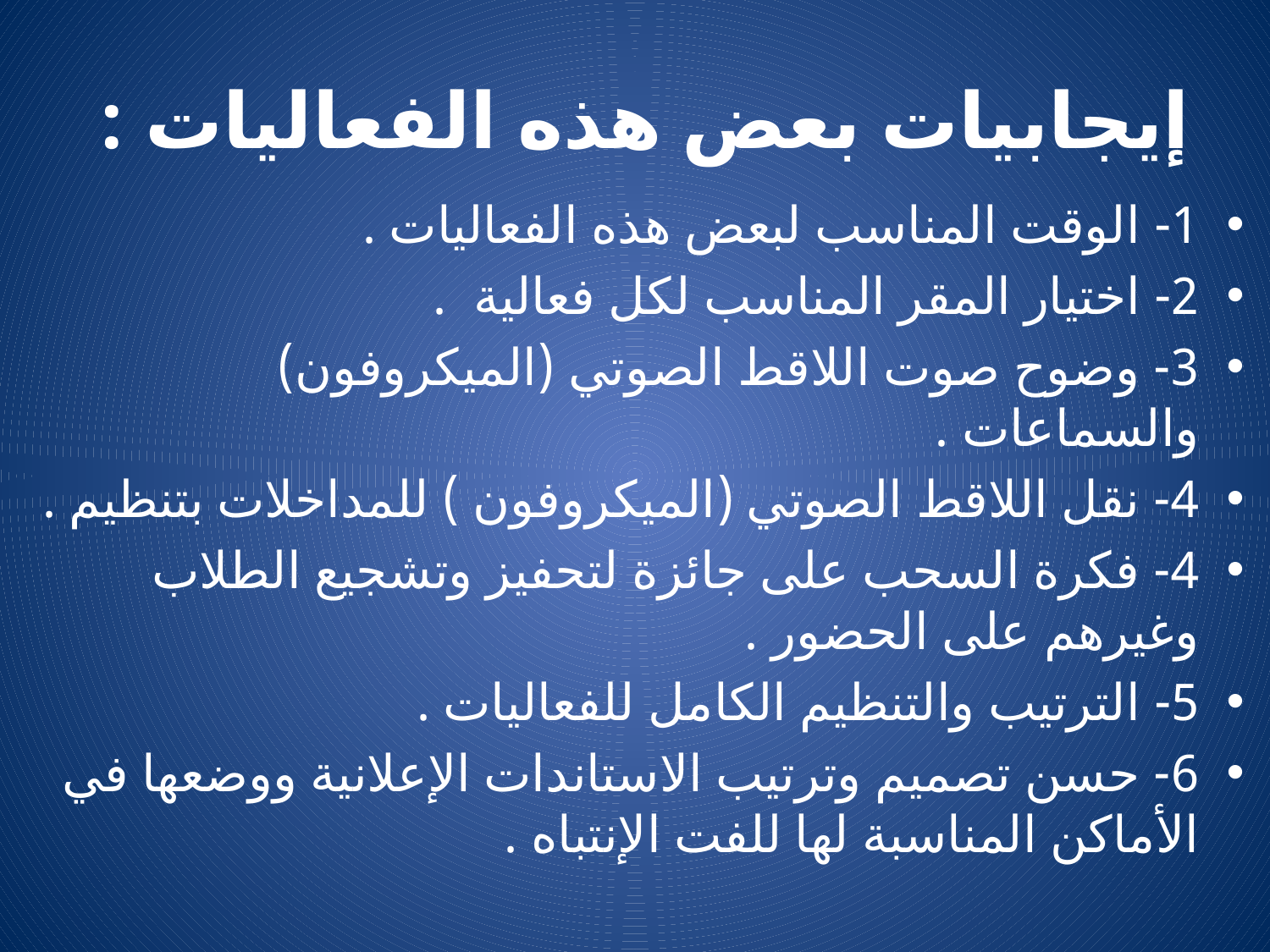

# إيجابيات بعض هذه الفعاليات :
1- الوقت المناسب لبعض هذه الفعاليات .
2- اختيار المقر المناسب لكل فعالية  .
3- وضوح صوت اللاقط الصوتي (الميكروفون) والسماعات .
4- نقل اللاقط الصوتي (الميكروفون ) للمداخلات بتنظيم .
4- فكرة السحب على جائزة لتحفيز وتشجيع الطلاب وغيرهم على الحضور .
5- الترتيب والتنظيم الكامل للفعاليات .
6- حسن تصميم وترتيب الاستاندات الإعلانية ووضعها في الأماكن المناسبة لها للفت الإنتباه .